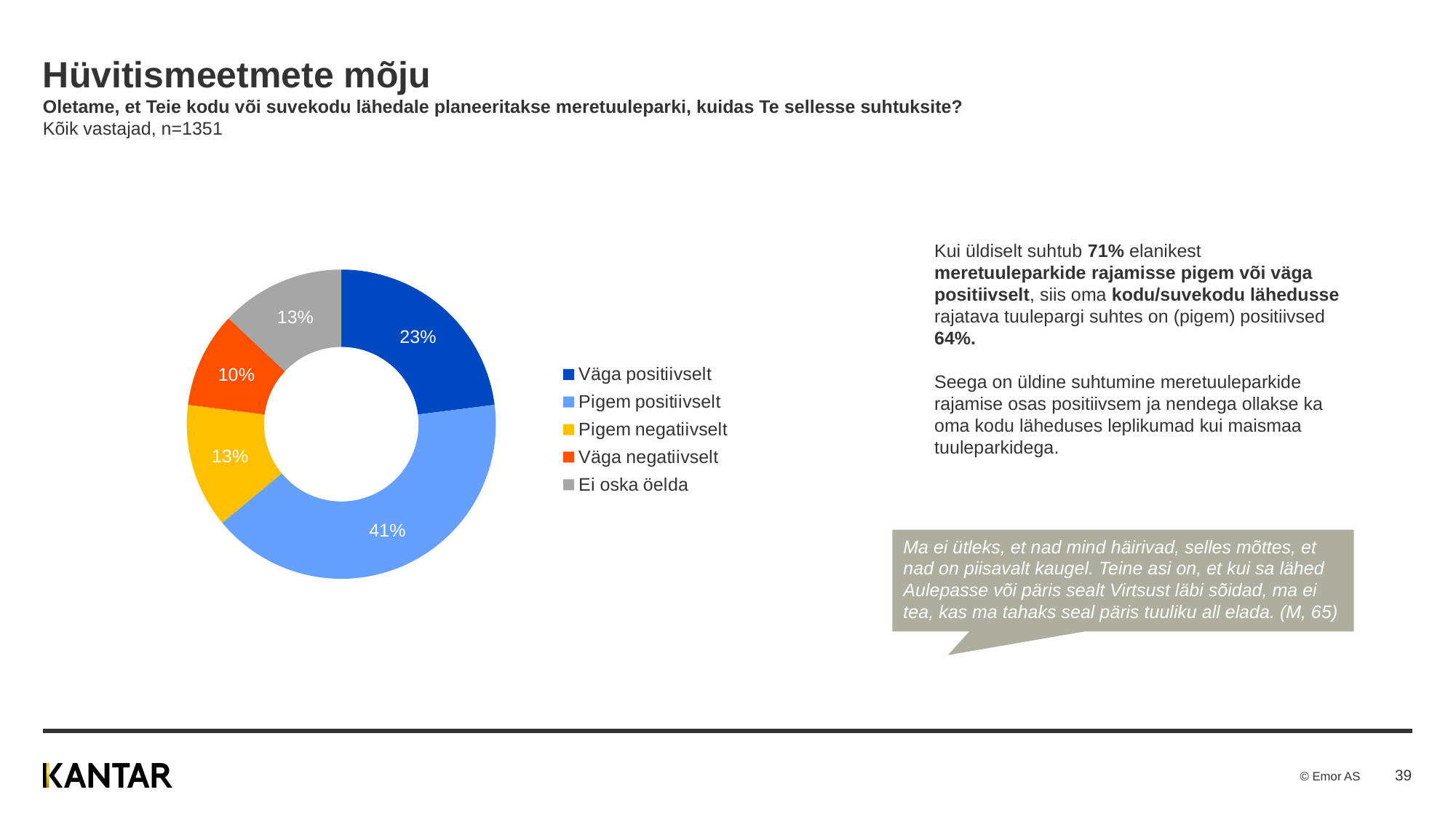

# Hüvitismeetmete mõju Oletame, et Teie kodu või suvekodu lähedale planeeritakse meretuuleparki, kuidas Te sellesse suhtuksite? Kõik vastajad, n=1351

### Chart

| Category | Oletame, et Teie kodu või suvekodu lähedale planeeritakse meretuuleparki, kuidas Te sellesse suhtuksite. |
|---|---|
| Väga positiivselt | 23.0 |
| Pigem positiivselt | 41.0 |
| Pigem negatiivselt | 13.0 |
| Väga negatiivselt | 10.0 |
| Ei oska öelda | 13.0 |
Kui üldiselt suhtub 71% elanikest meretuuleparkide rajamisse pigem või väga positiivselt, siis oma kodu/suvekodu lähedusse rajatava tuulepargi suhtes on (pigem) positiivsed 64%.

Seega on üldine suhtumine meretuuleparkide rajamise osas positiivsem ja nendega ollakse ka oma kodu läheduses leplikumad kui maismaa tuuleparkidega.
Ma ei ütleks, et nad mind häirivad, selles mõttes, et nad on piisavalt kaugel. Teine asi on, et kui sa lähed Aulepasse või päris sealt Virtsust läbi sõidad, ma ei tea, kas ma tahaks seal päris tuuliku all elada. (M, 65)
39